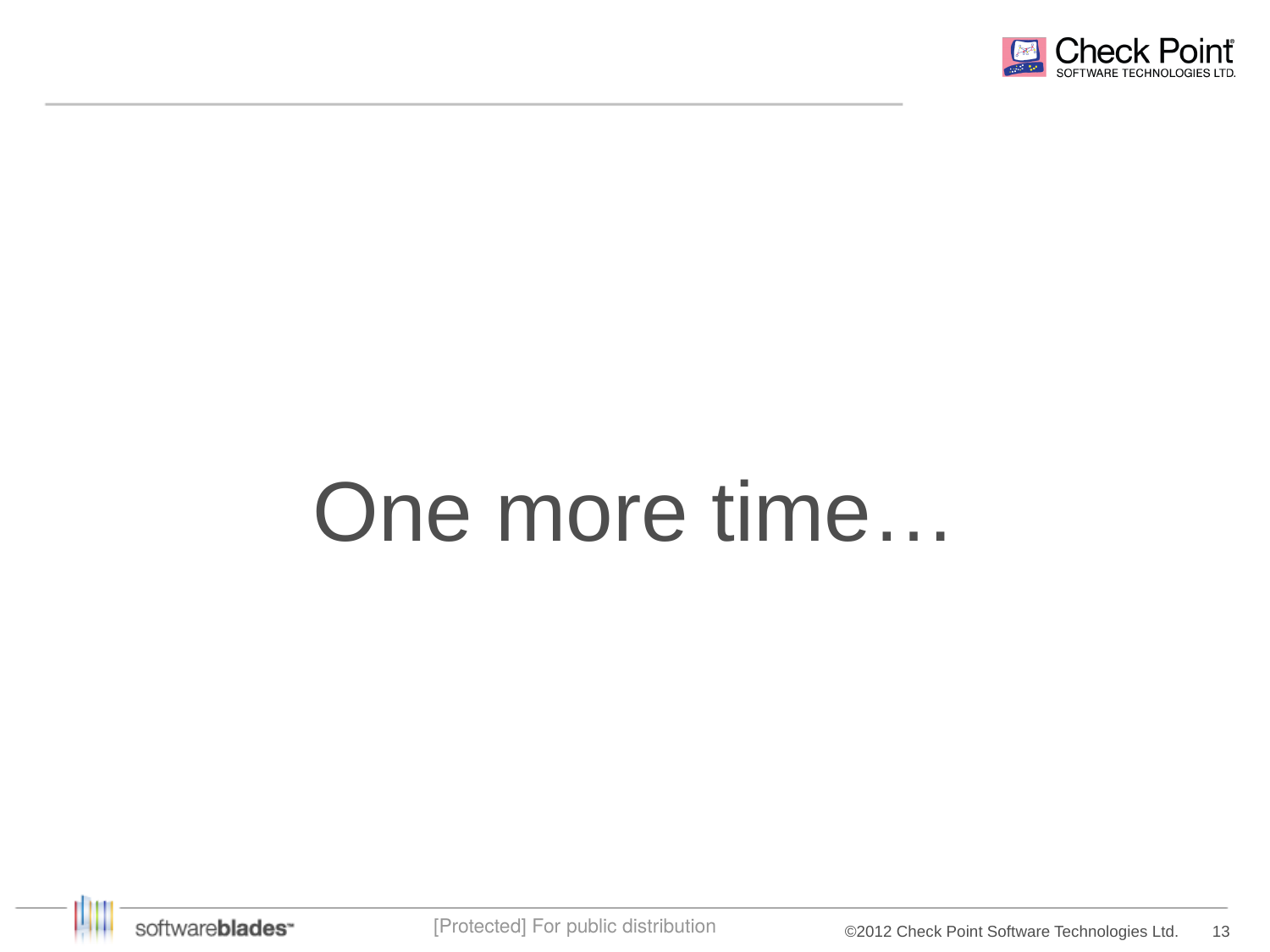

One more time…
[Protected] For public distribution